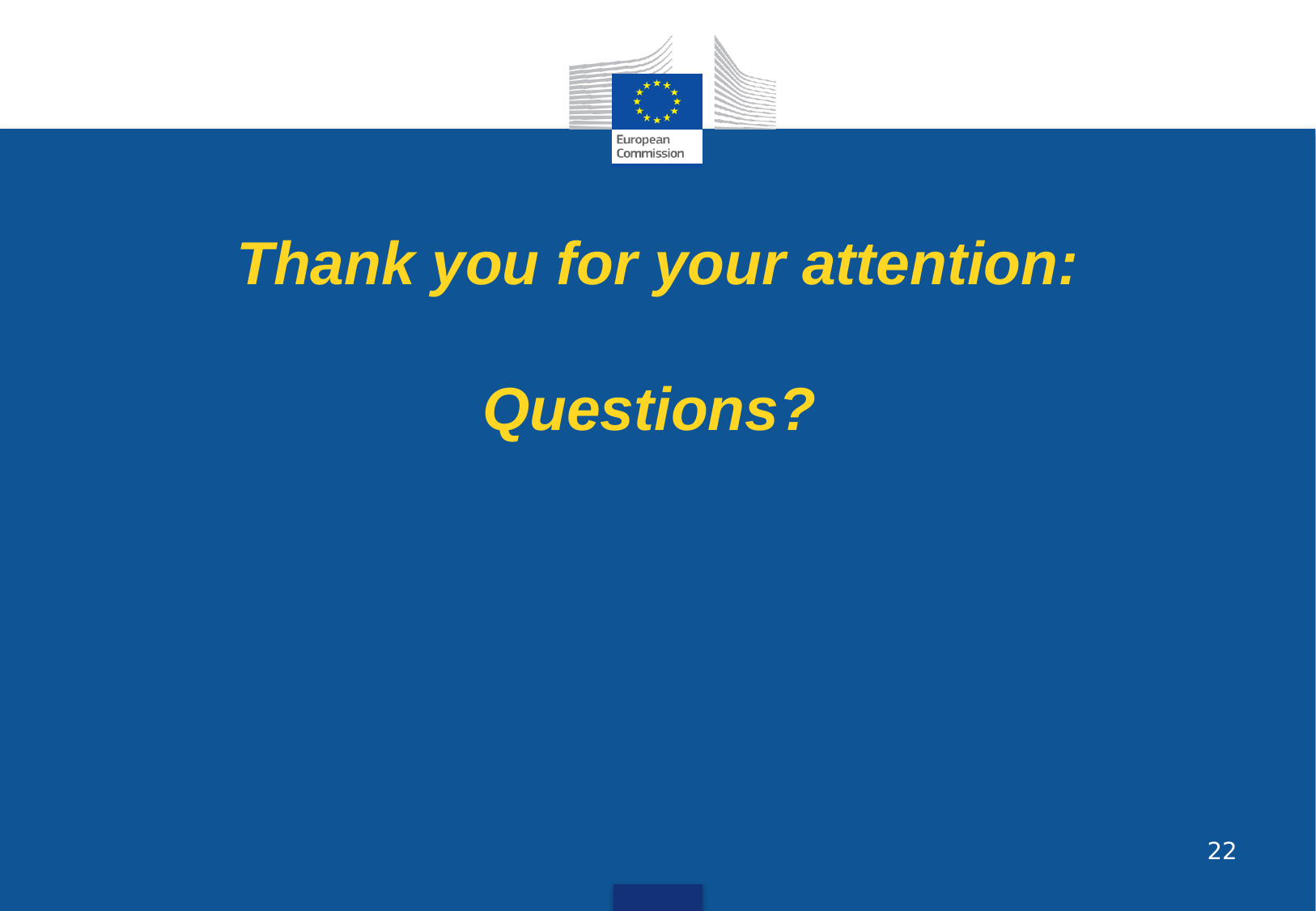

# Thank you for your attention: Questions?

22